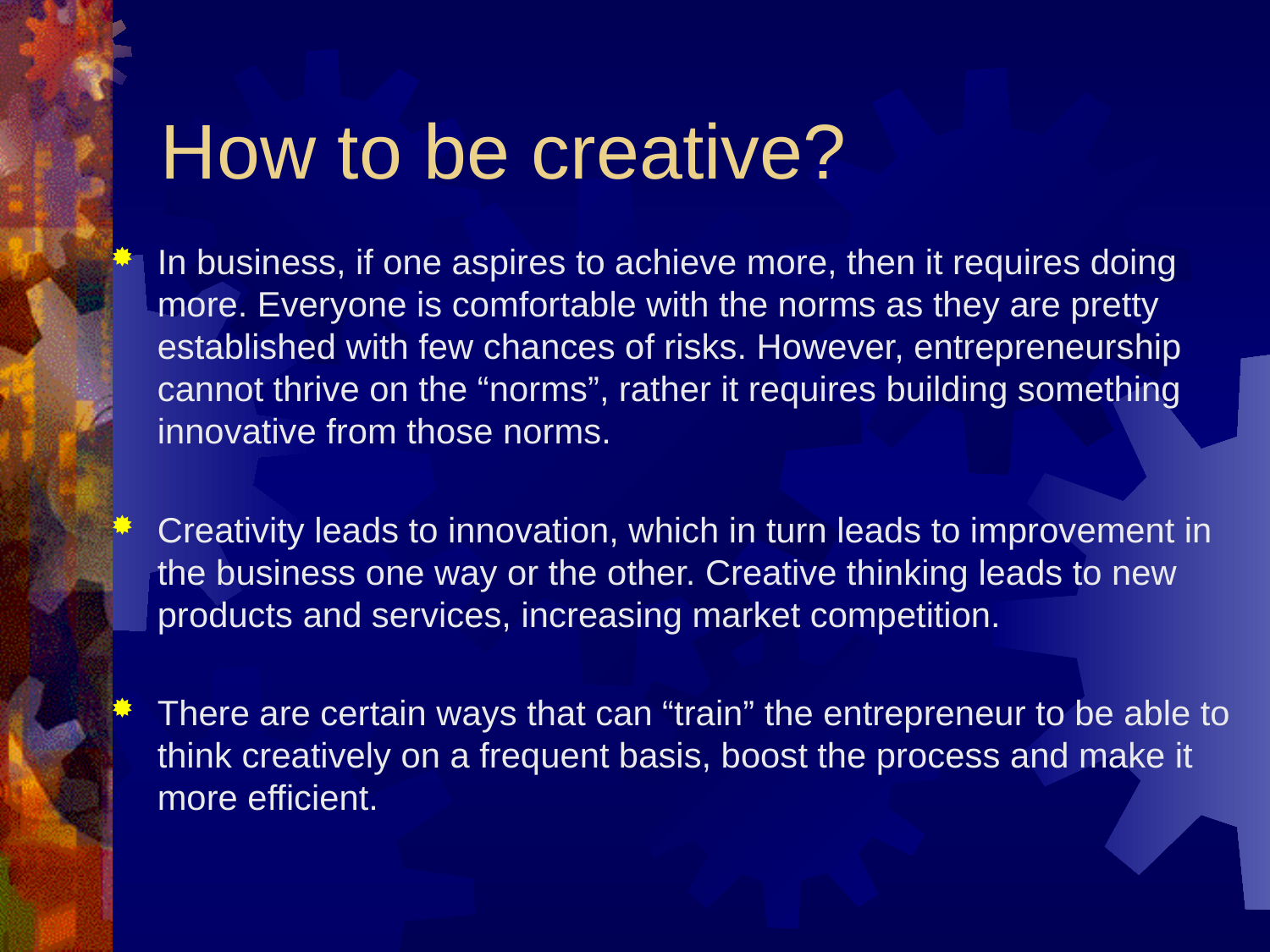

# How to be creative?
In business, if one aspires to achieve more, then it requires doing more. Everyone is comfortable with the norms as they are pretty established with few chances of risks. However, entrepreneurship cannot thrive on the “norms”, rather it requires building something innovative from those norms.

Creativity leads to innovation, which in turn leads to improvement in the business one way or the other. Creative thinking leads to new products and services, increasing market competition.

There are certain ways that can “train” the entrepreneur to be able to think creatively on a frequent basis, boost the process and make it more efficient.